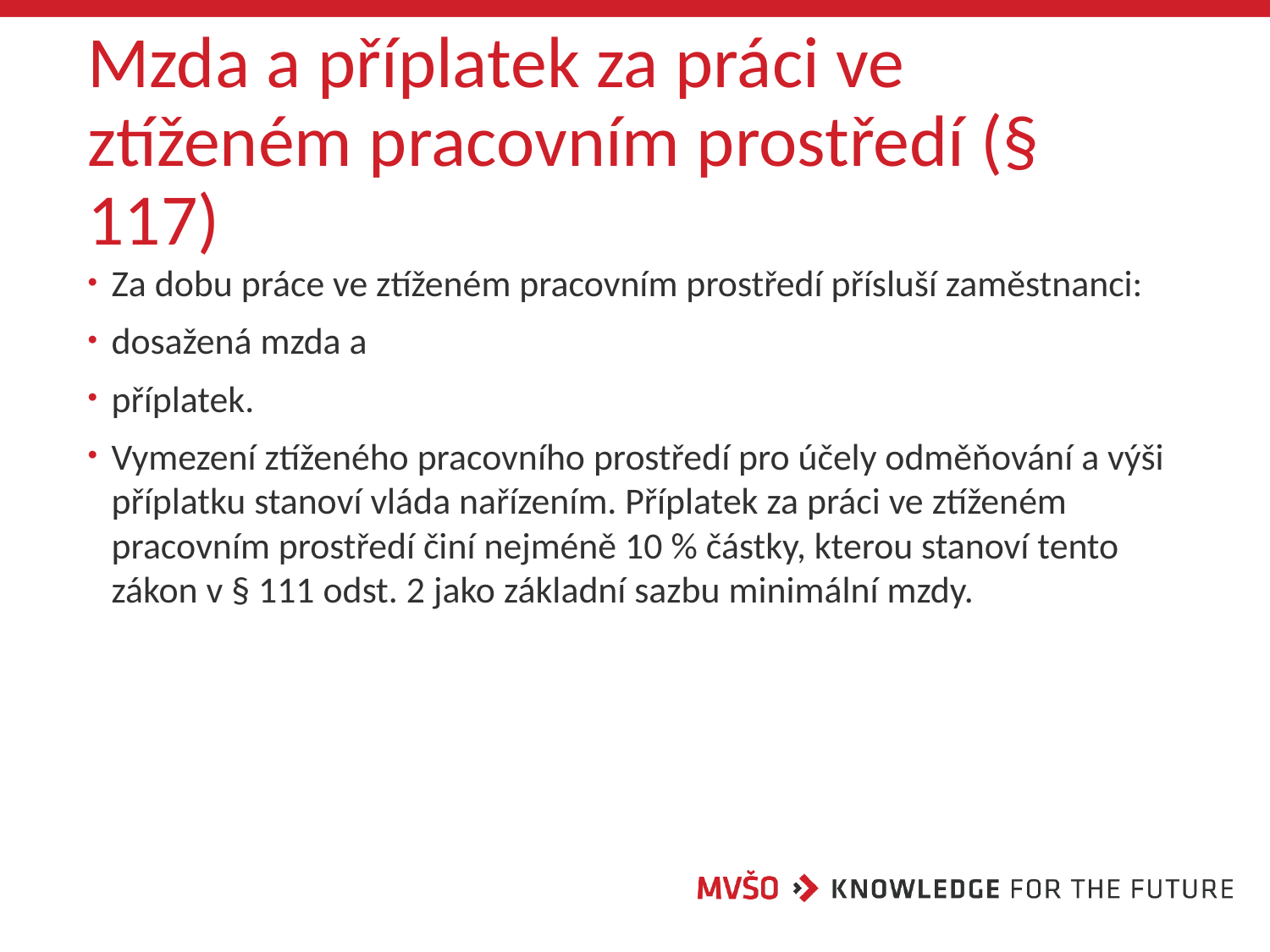

# Mzda a příplatek za práci ve ztíženém pracovním prostředí (§ 117)
Za dobu práce ve ztíženém pracovním prostředí přísluší zaměstnanci:
dosažená mzda a
příplatek.
Vymezení ztíženého pracovního prostředí pro účely odměňování a výši příplatku stanoví vláda nařízením. Příplatek za práci ve ztíženém pracovním prostředí činí nejméně 10 % částky, kterou stanoví tento zákon v § 111 odst. 2 jako základní sazbu minimální mzdy.